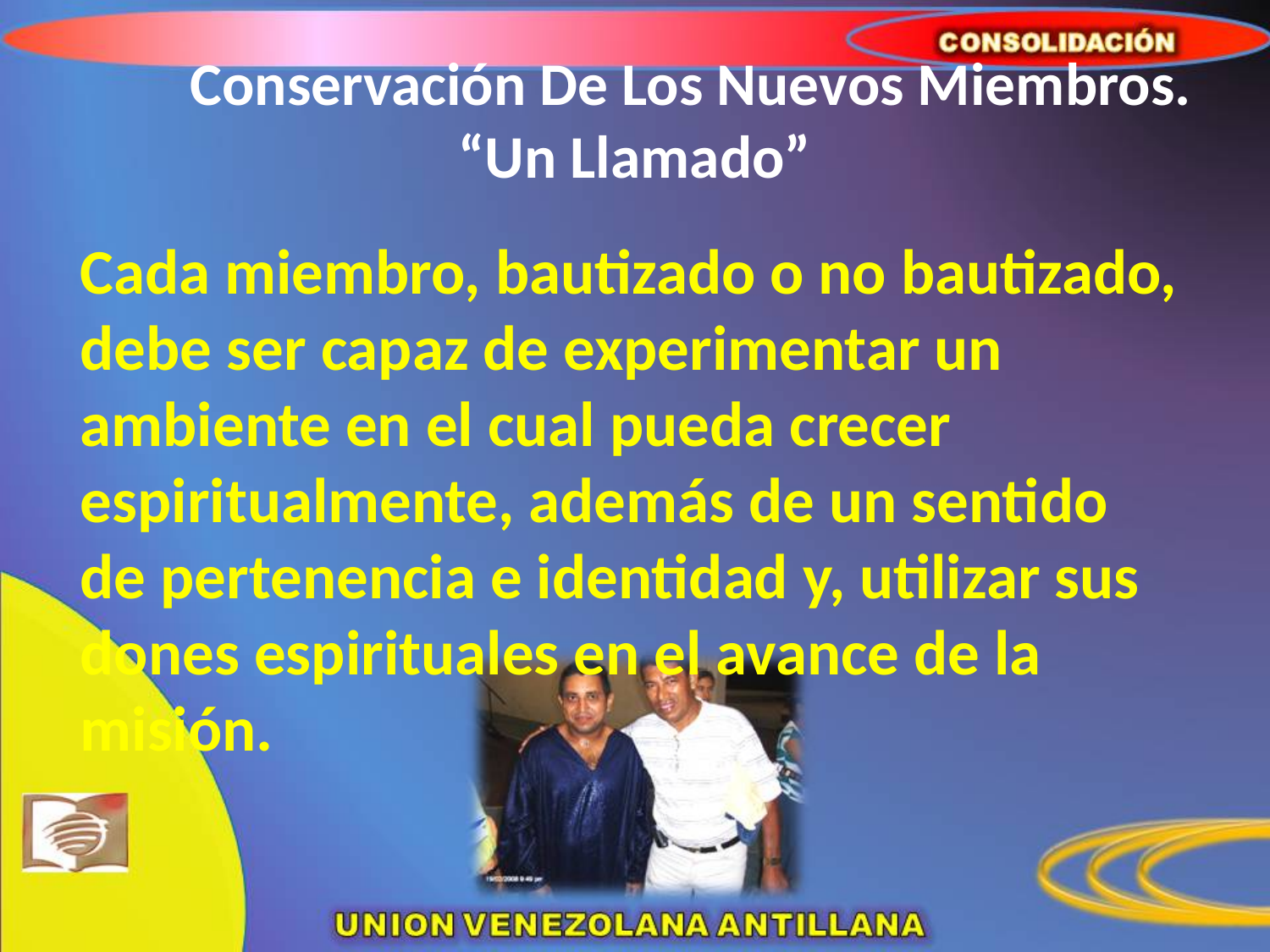

# Conservación De Los Nuevos Miembros. “Un Llamado”
	Cada miembro, bautizado o no bautizado, debe ser capaz de experimentar un ambiente en el cual pueda crecer espiritualmente, además de un sentido de pertenencia e identidad y, utilizar sus dones espirituales en el avance de la misión.